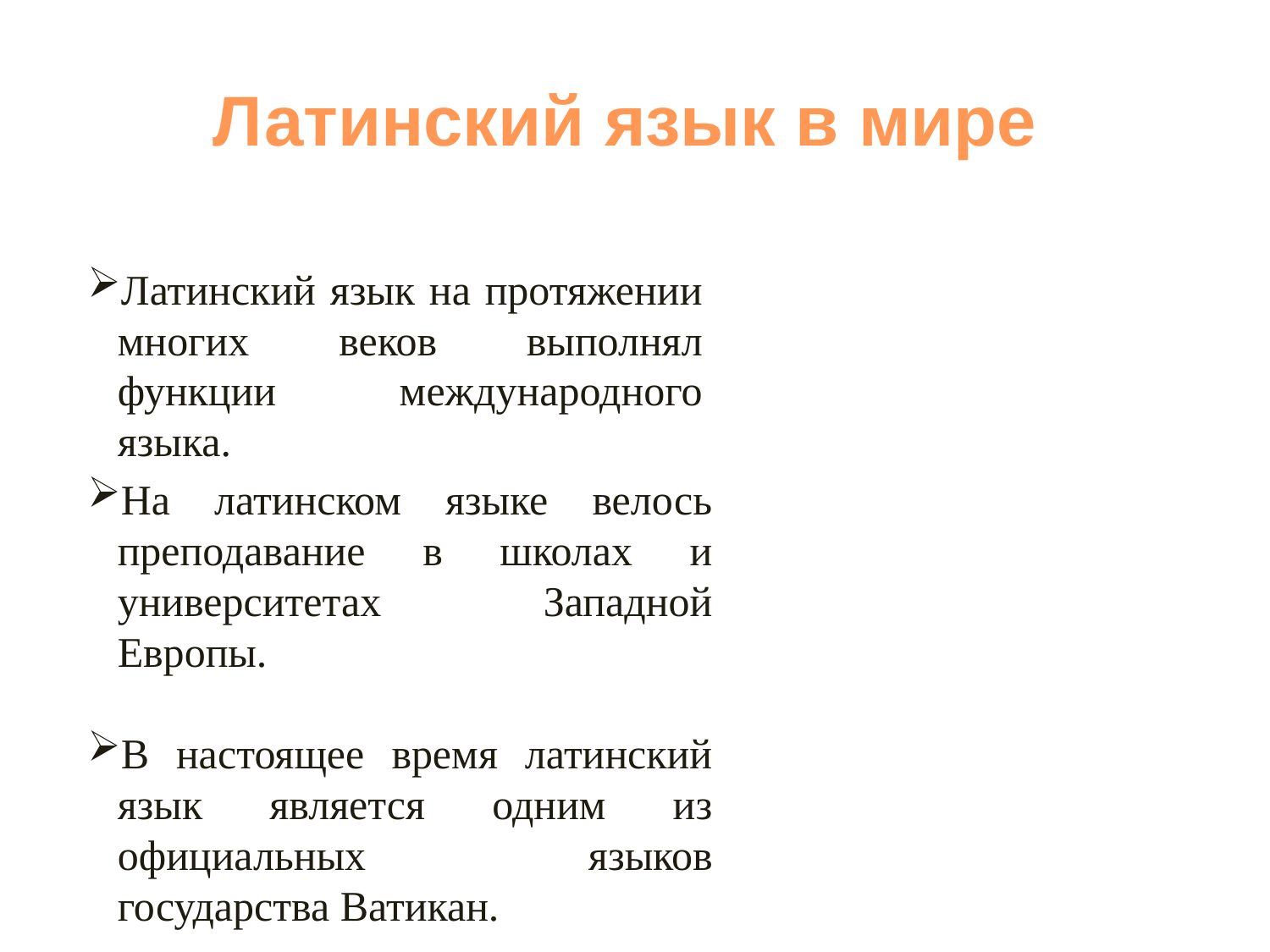

# Латинский язык в мире
Латинский язык на протяжении многих веков выполнял функции международного языка.

На латинском языке велось преподавание в школах и университетах Западной Европы.

В настоящее время латинский язык является одним из официальных языков государства Ватикан.